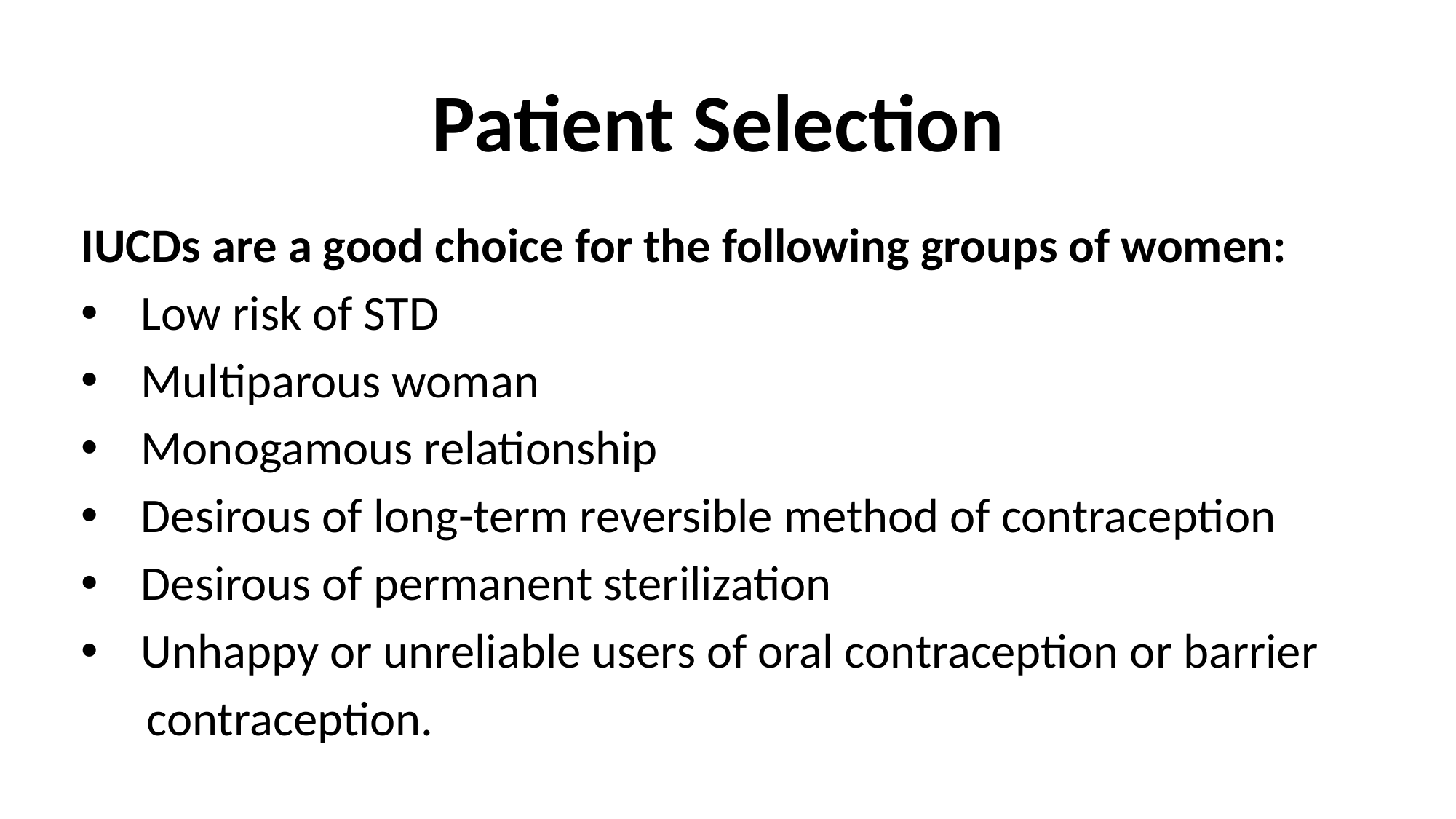

# Patient Selection
IUCDs are a good choice for the following groups of women:
   Low risk of STD
   Multiparous woman
   Monogamous relationship
   Desirous of long-term reversible method of contraception
   Desirous of permanent sterilization
   Unhappy or unreliable users of oral contraception or barrier
      contraception.